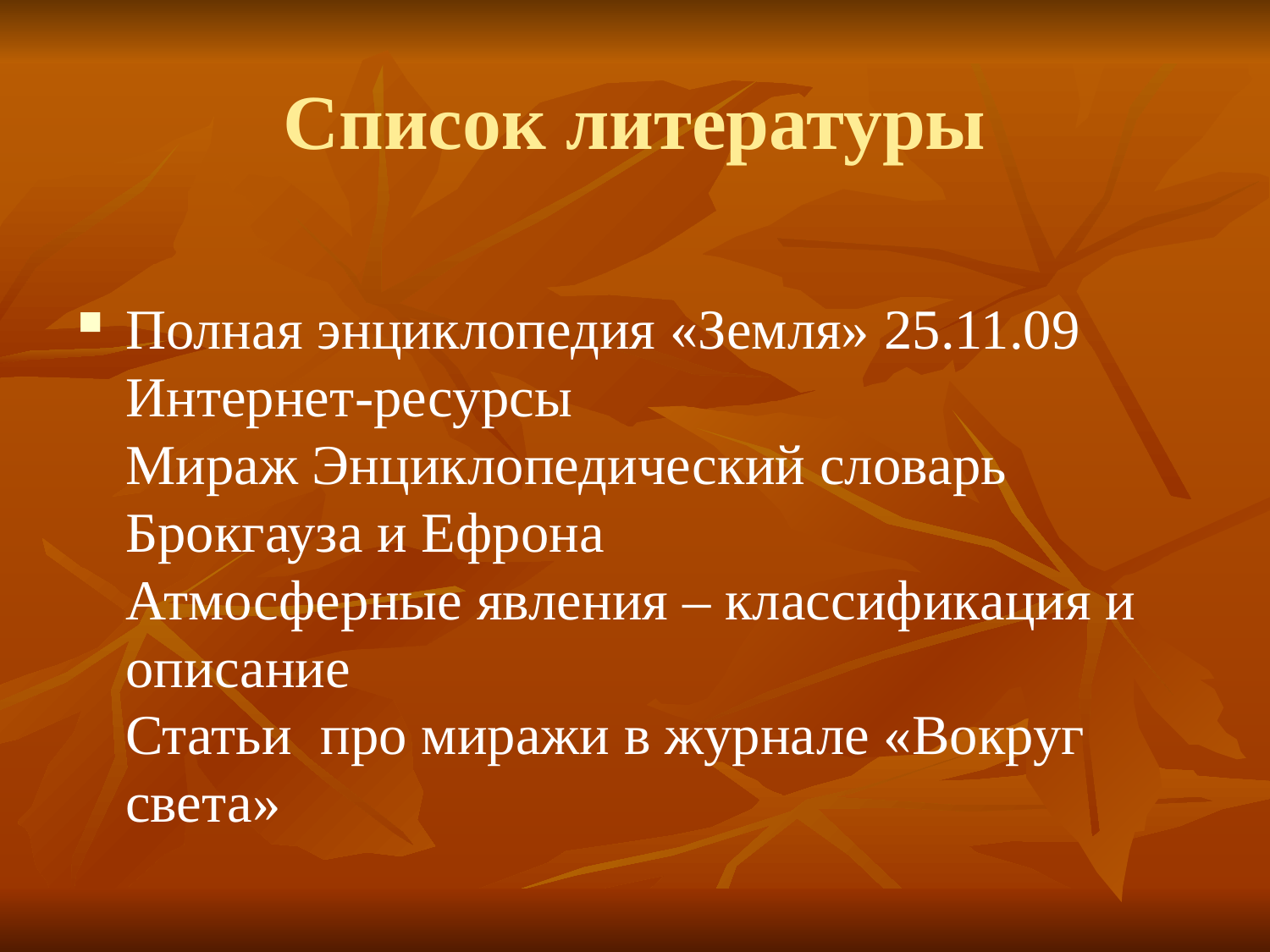

# Список литературы
Полная энциклопедия «Земля» 25.11.09 Интернет-ресурсы                                Мираж Энциклопедический словарь Брокгауза и Ефрона                   Атмосферные явления – классификация и описание                                                Статьи  про миражи в журнале «Вокруг света»